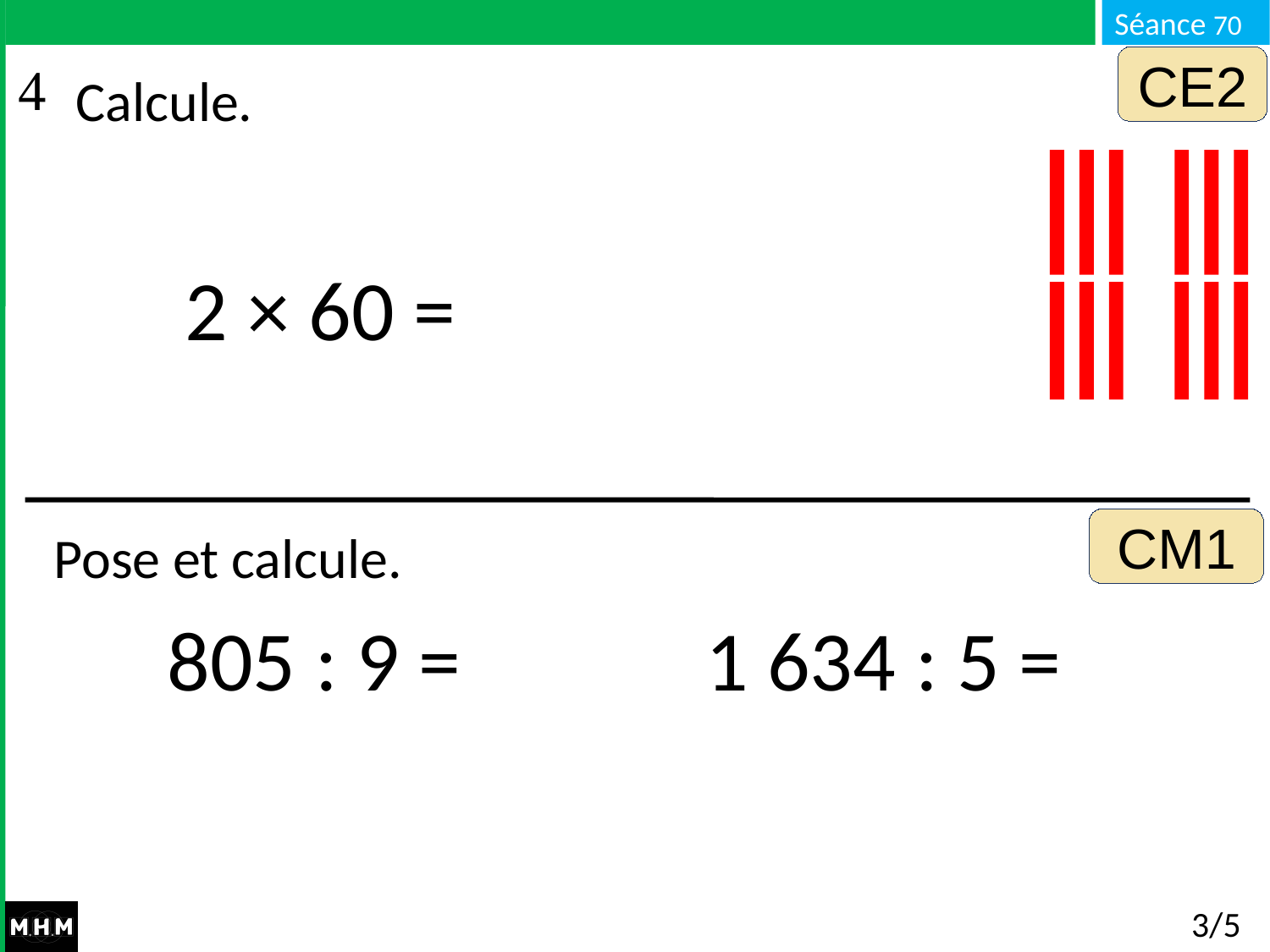

CE2
Calcule.

2 × 60 =

CM1
Pose et calcule.
1 634 : 5 =
805 : 9 =
# 3/5